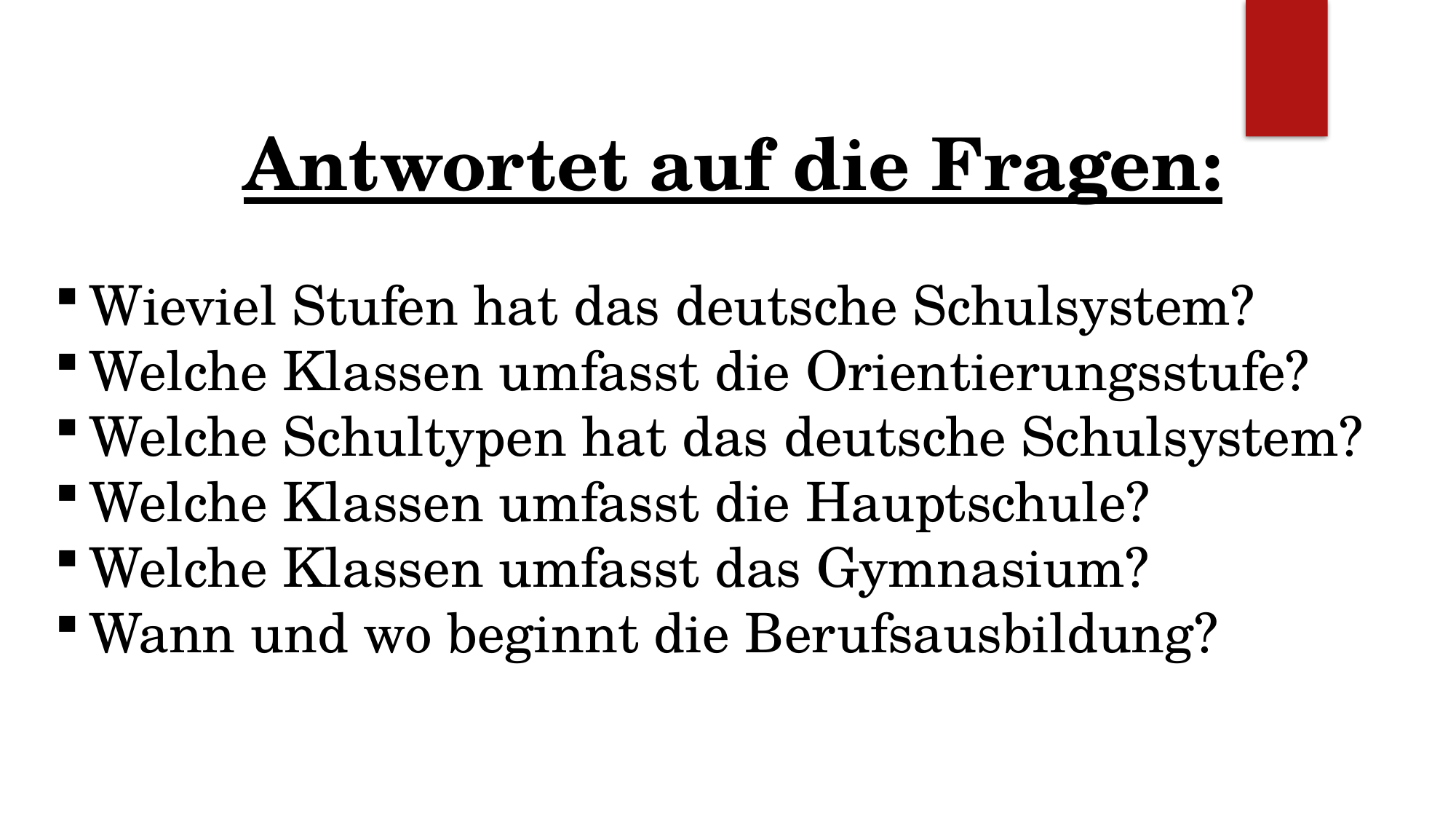

Antwortet auf die Fragen:

Wieviel Stufen hat das deutsche Schulsystem?
Welche Klassen umfasst die Orientierungsstufe?
Welche Schultypen hat das deutsche Schulsystem?
Welche Klassen umfasst die Hauptschule?
Welche Klassen umfasst das Gymnasium?
Wann und wo beginnt die Berufsausbildung?